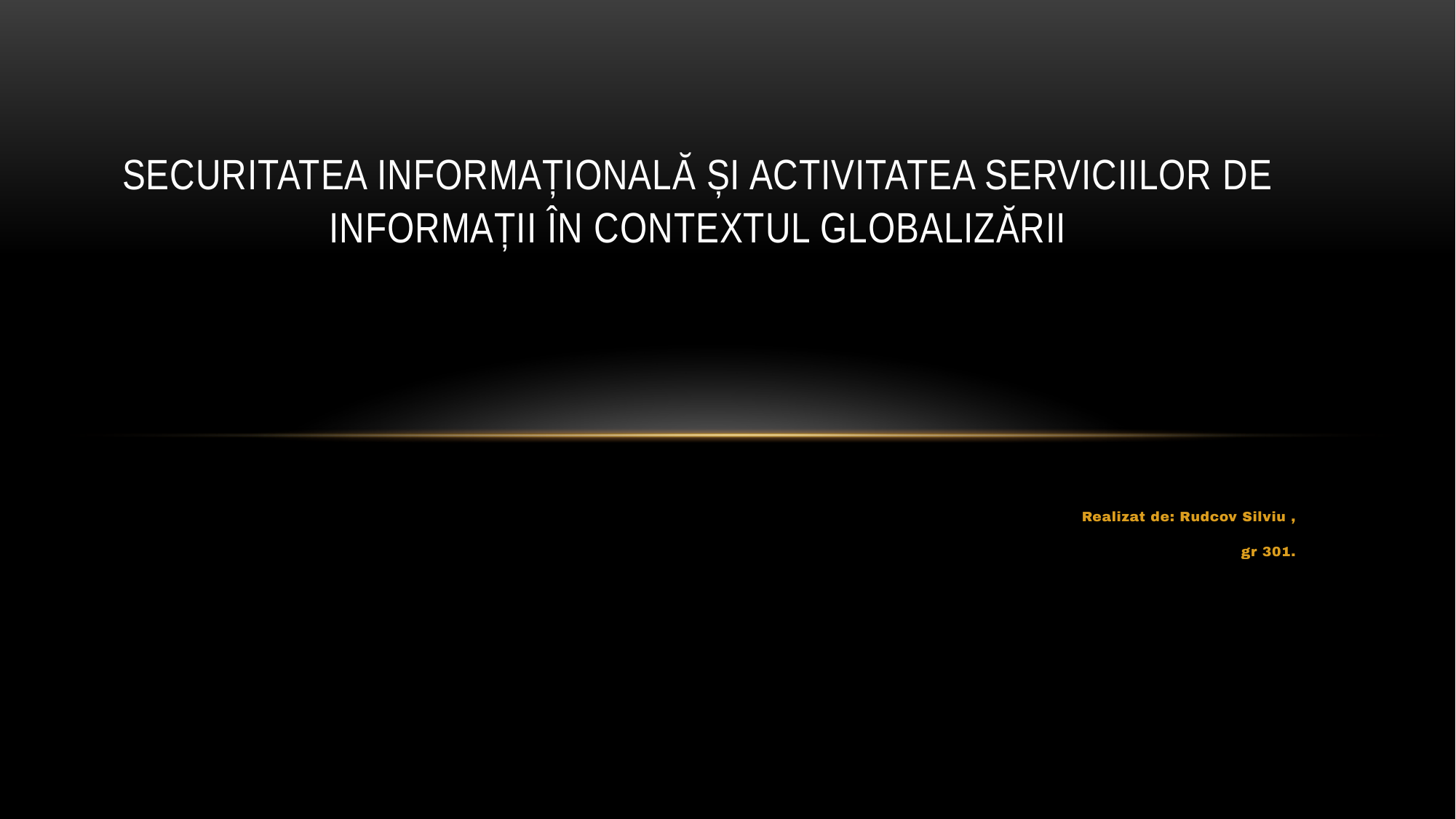

# Securitatea informațională și activitatea serviciilor de informații în contextul globalizării
Realizat de: Rudcov Silviu ,
gr 301.